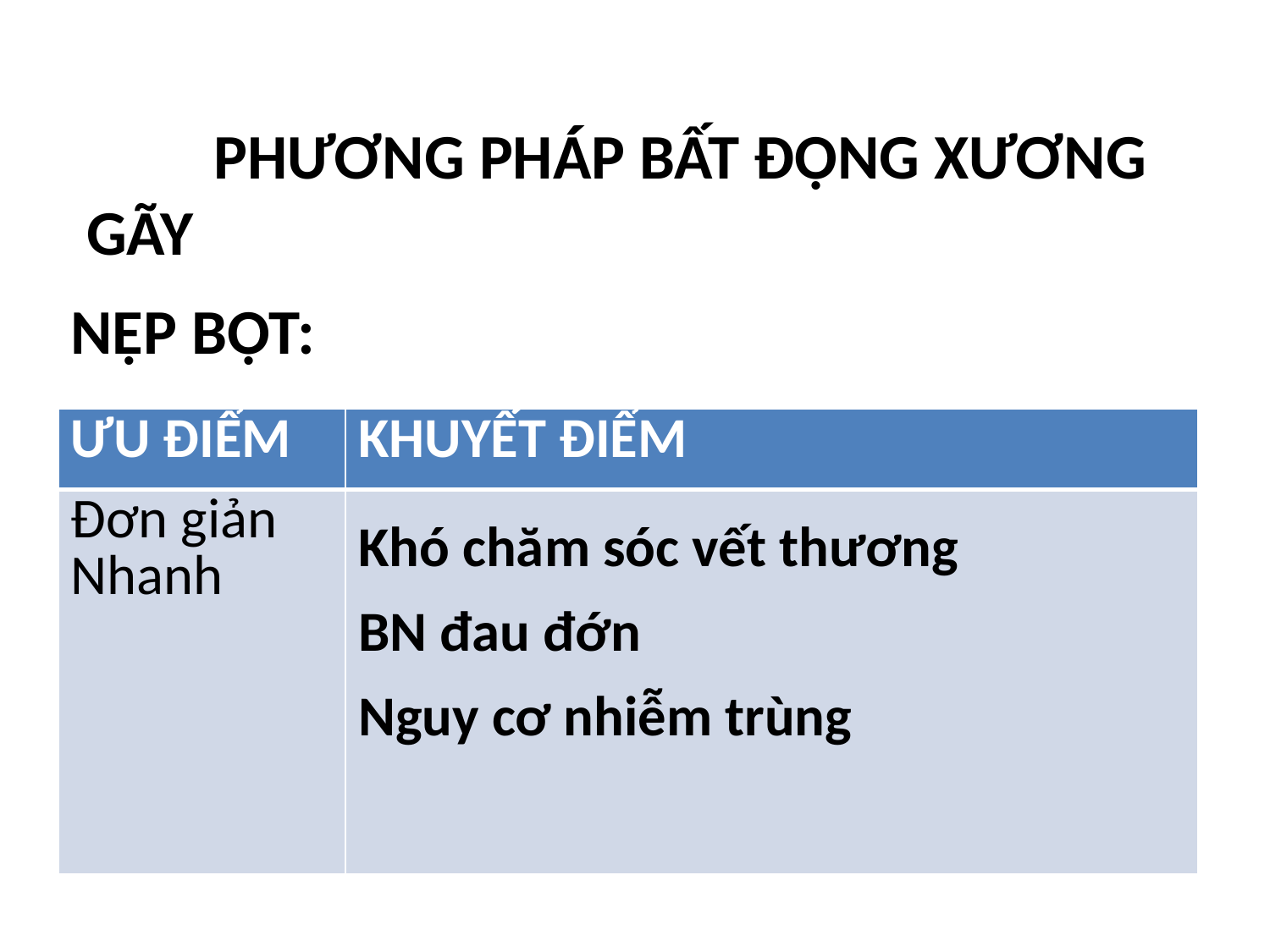

PHƯƠNG PHÁP BẤT ĐỘNG XƯƠNG GÃY
NẸP BỘT:
| ƯU ĐIỂM | KHUYẾT ĐIỂM |
| --- | --- |
| Đơn giản Nhanh | Khó chăm sóc vết thương BN đau đớn Nguy cơ nhiễm trùng |